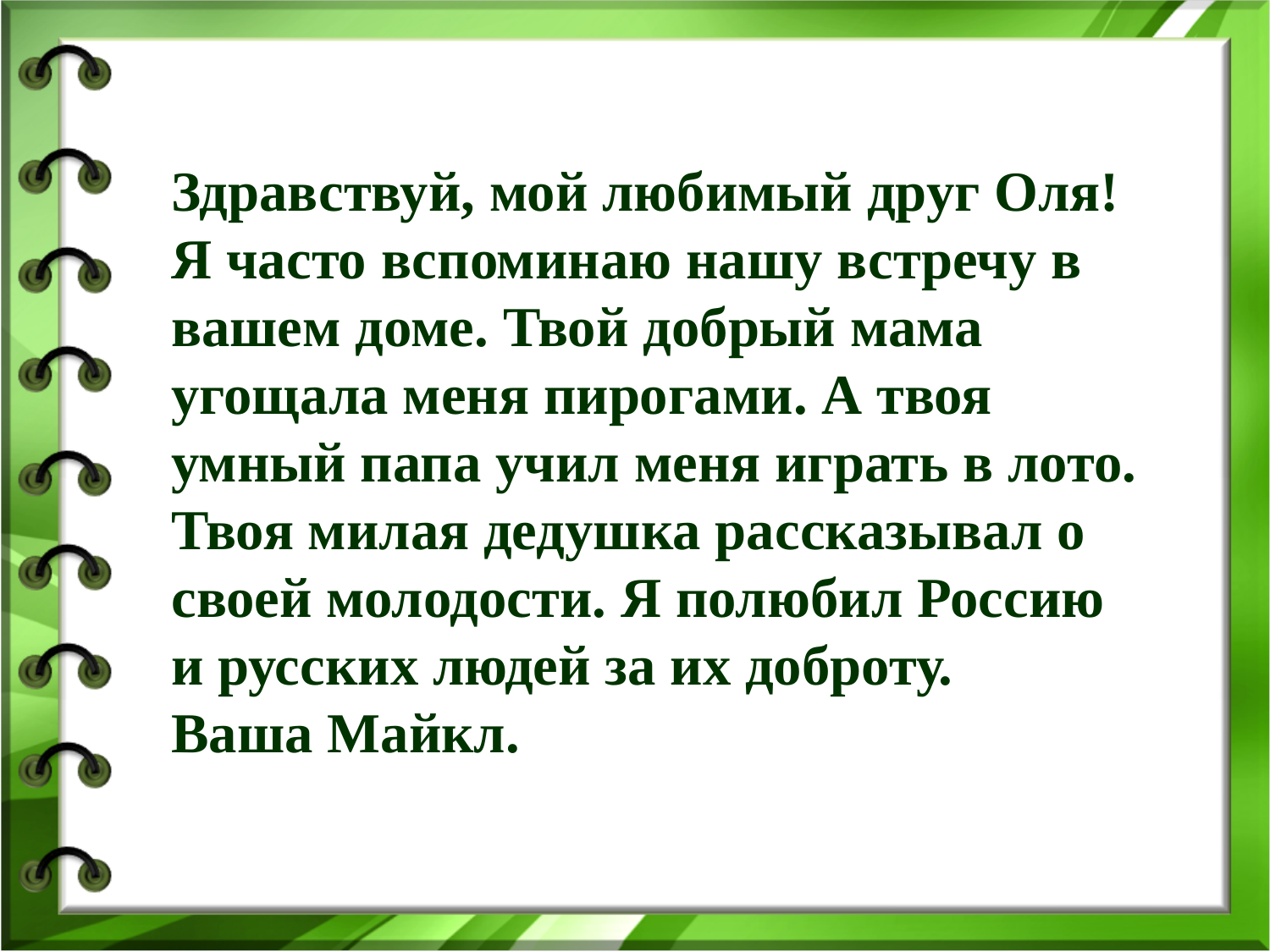

Здравствуй, мой любимый друг Оля! Я часто вспоминаю нашу встречу в вашем доме. Твой добрый мама угощала меня пирогами. А твоя умный папа учил меня играть в лото. Твоя милая дедушка рассказывал о своей молодости. Я полюбил Россию и русских людей за их доброту.
Ваша Майкл.